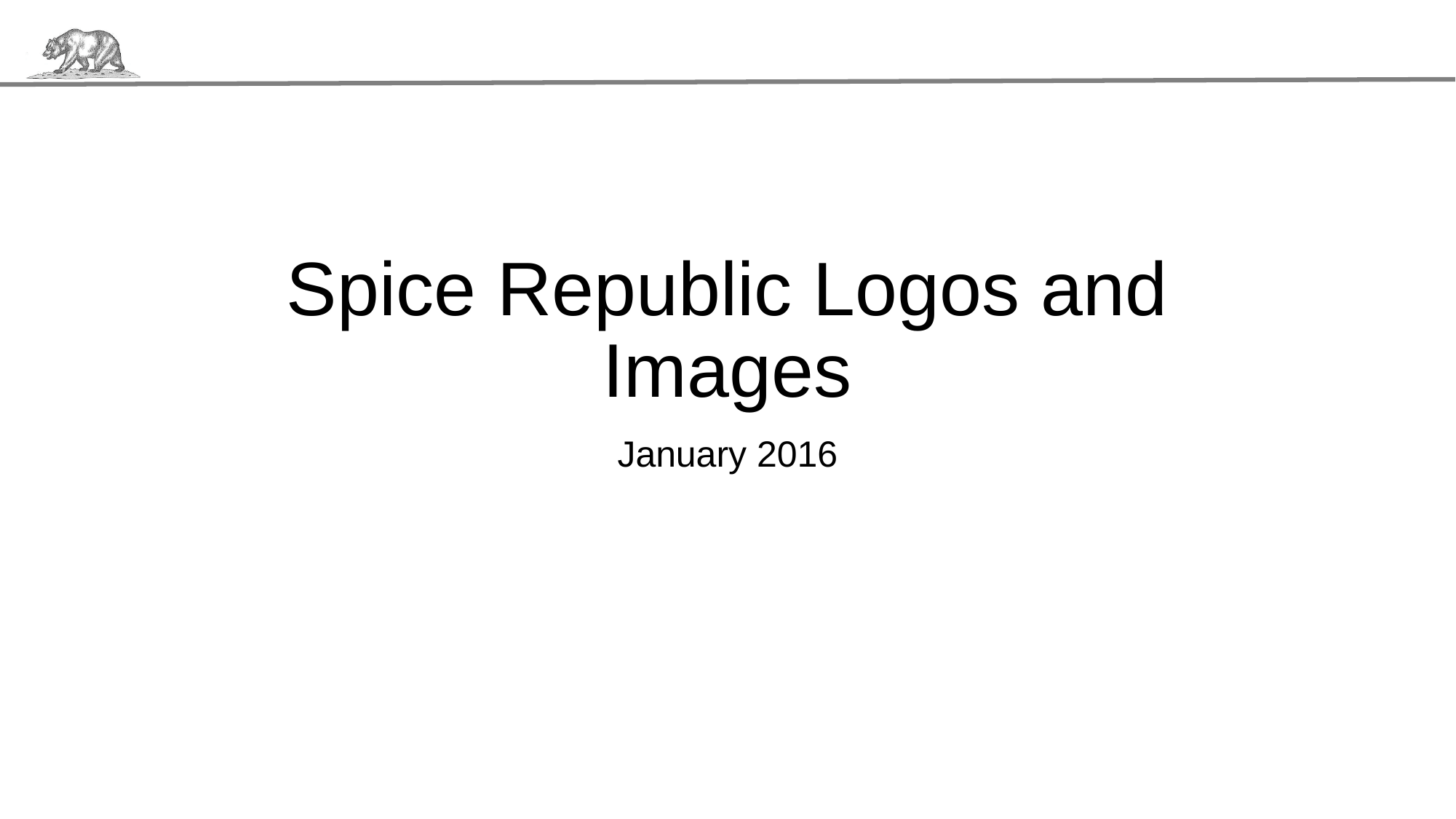

# Spice Republic Logos and Images
January 2016